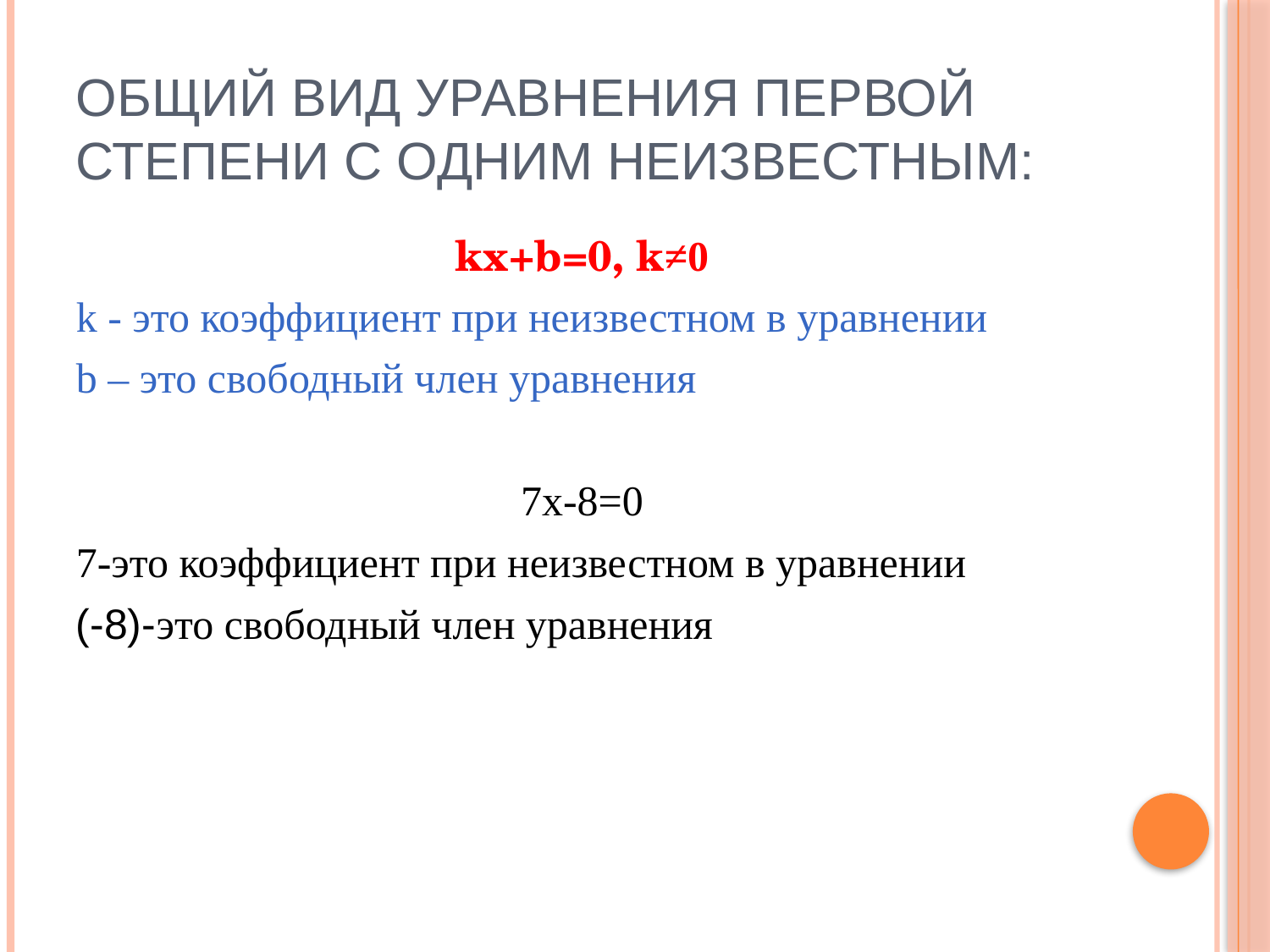

# Общий вид уравнения первой степени с одним неизвестным:
kx+b=0, k≠0
k - это коэффициент при неизвестном в уравнении
b – это свободный член уравнения

7х-8=0
7-это коэффициент при неизвестном в уравнении
(-8)-это свободный член уравнения